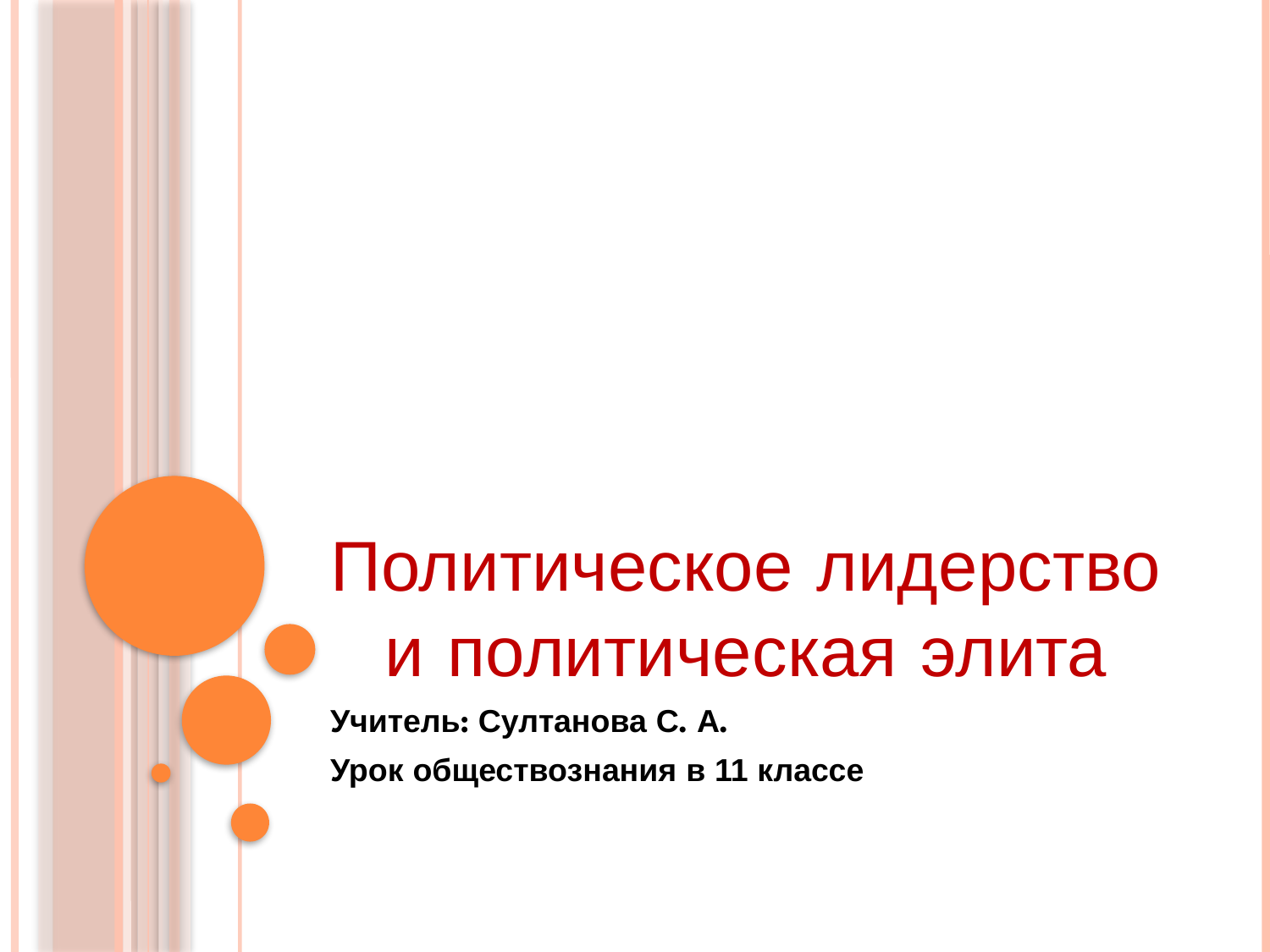

# Политическое лидерство и политическая элита
Учитель: Султанова С. А.
Урок обществознания в 11 классе